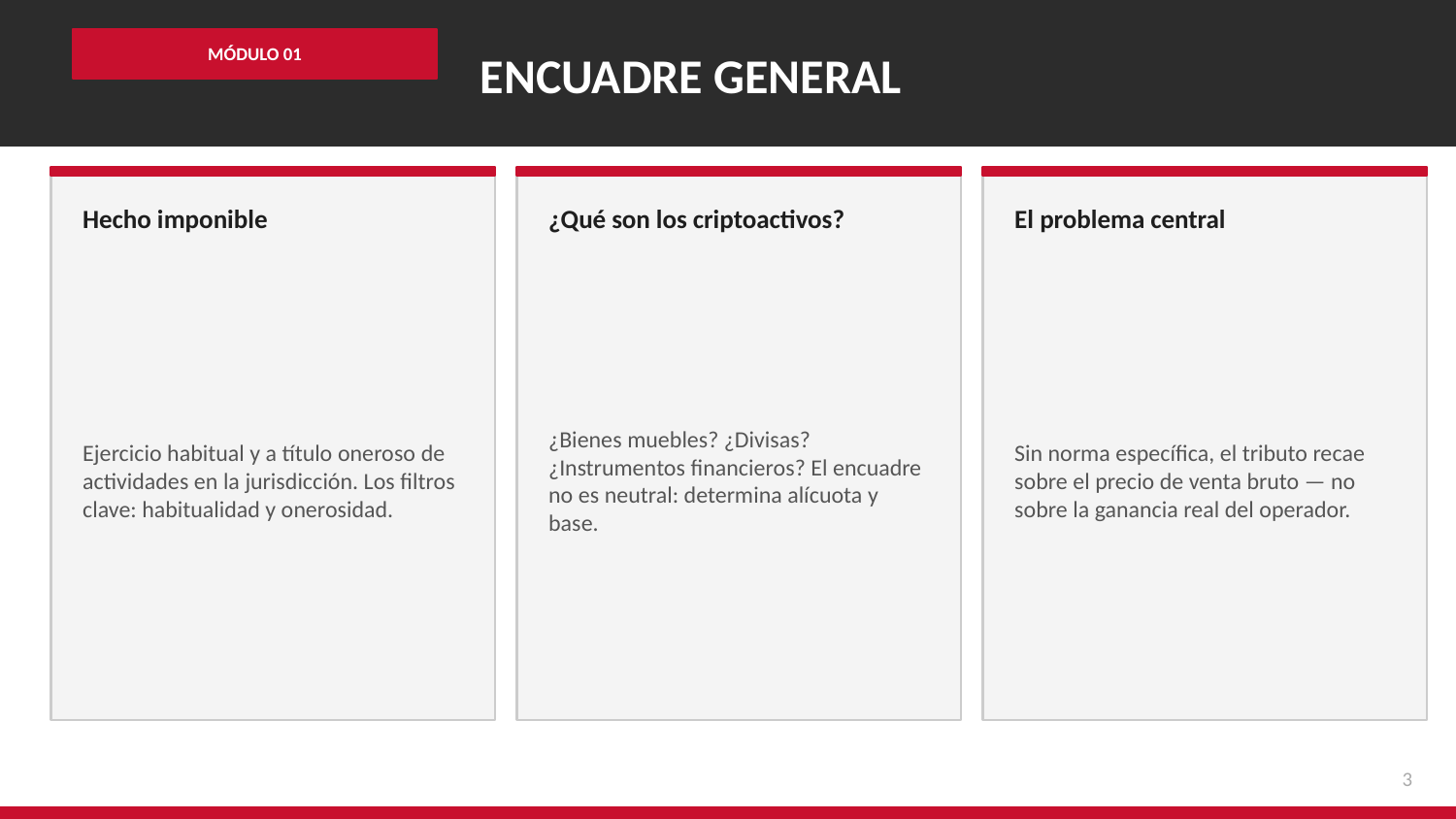

ENCUADRE GENERAL

MÓDULO 01

Hecho imponible
¿Qué son los criptoactivos?
El problema central
Ejercicio habitual y a título oneroso de actividades en la jurisdicción. Los filtros clave: habitualidad y onerosidad.
¿Bienes muebles? ¿Divisas? ¿Instrumentos financieros? El encuadre no es neutral: determina alícuota y base.
Sin norma específica, el tributo recae sobre el precio de venta bruto — no sobre la ganancia real del operador.
3